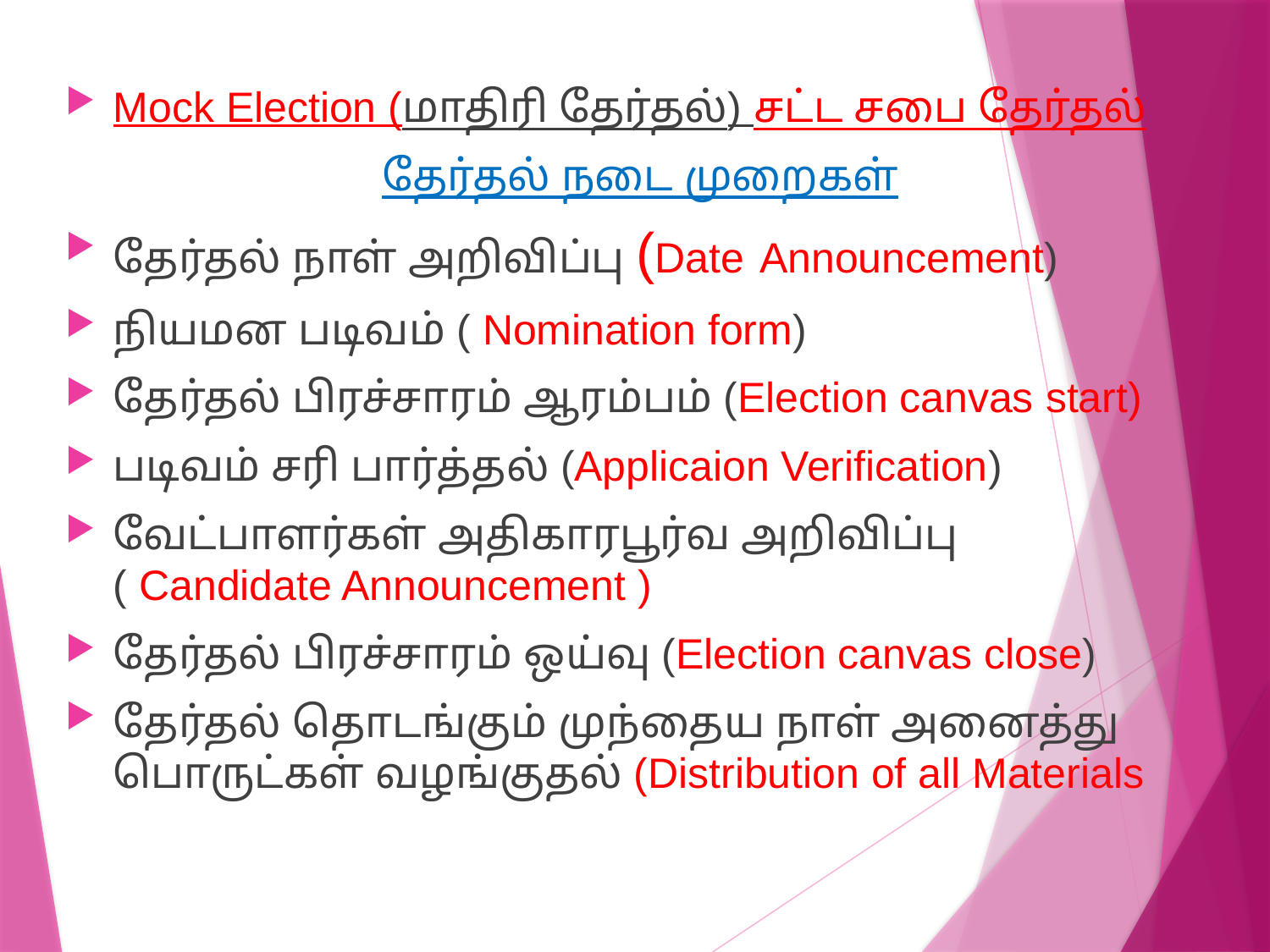

Mock Election (மாதிரி தேர்தல்) சட்ட சபை தேர்தல்
தேர்தல் நடை முறைகள்
தேர்தல் நாள் அறிவிப்பு (Date Announcement)
நியமன படிவம் ( Nomination form)
தேர்தல் பிரச்சாரம் ஆரம்பம் (Election canvas start)
படிவம் சரி பார்த்தல் (Applicaion Verification)
வேட்பாளர்கள் அதிகாரபூர்வ அறிவிப்பு         ( Candidate Announcement )
தேர்தல் பிரச்சாரம் ஒய்வு (Election canvas close)
தேர்தல் தொடங்கும் முந்தைய நாள் அனைத்து பொருட்கள் வழங்குதல் (Distribution of all Materials